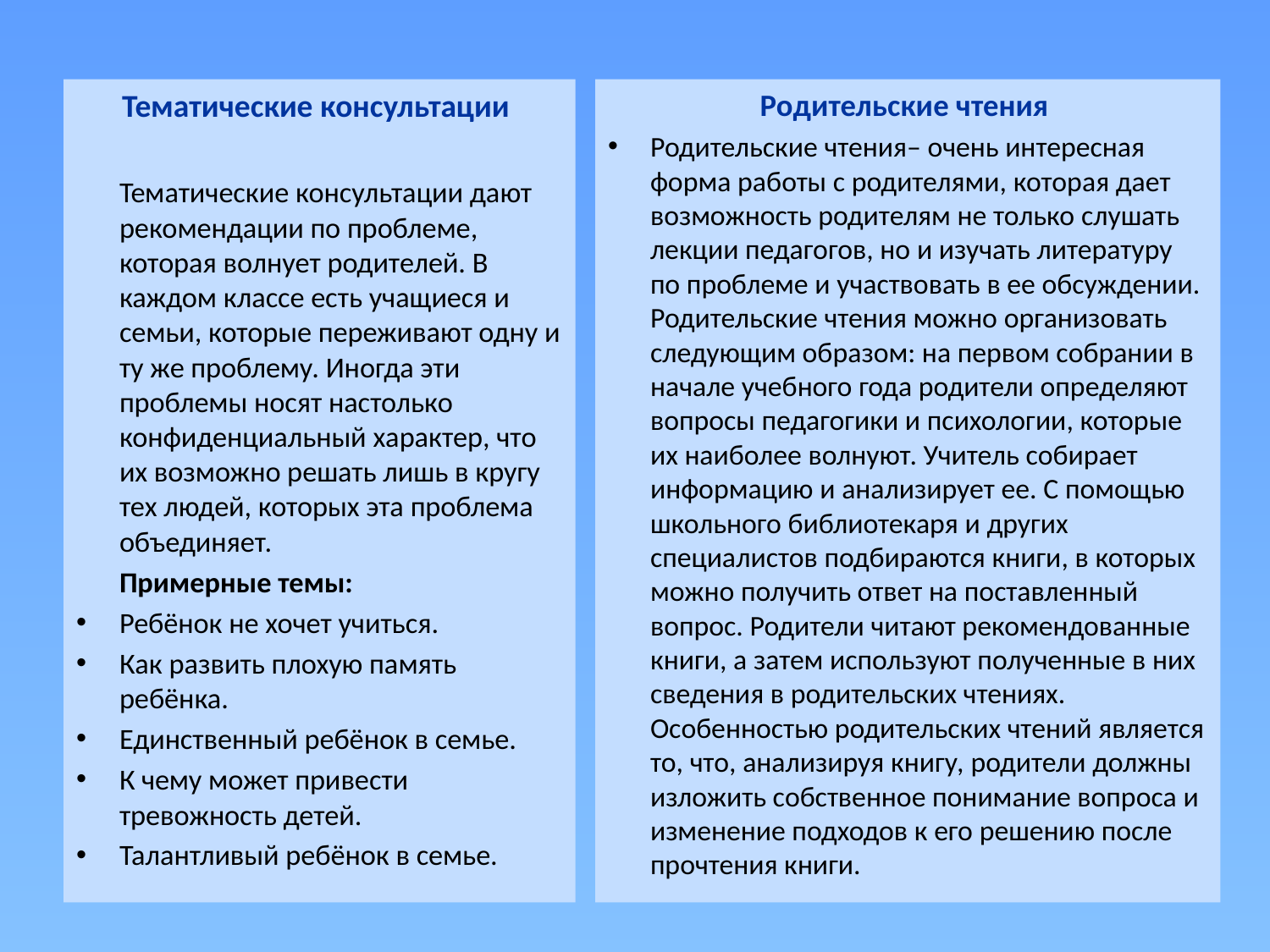

#
Тематические консультации

	Тематические консультации дают рекомендации по проблеме, которая волнует родителей. В каждом классе есть учащиеся и семьи, которые переживают одну и ту же проблему. Иногда эти проблемы носят настолько конфиденциальный характер, что их возможно решать лишь в кругу тех людей, которых эта проблема объединяет.
	Примерные темы:
Ребёнок не хочет учиться.
Как развить плохую память ребёнка.
Единственный ребёнок в семье.
К чему может привести тревожность детей.
Талантливый ребёнок в семье.

Родительские чтения
Родительские чтения– очень интересная форма работы с родителями, которая дает возможность родителям не только слушать лекции педагогов, но и изучать литературу по проблеме и участвовать в ее обсуждении. Родительские чтения можно организовать следующим образом: на первом собрании в начале учебного года родители определяют вопросы педагогики и психологии, которые их наиболее волнуют. Учитель собирает информацию и анализирует ее. С помощью школьного библиотекаря и других специалистов подбираются книги, в которых можно получить ответ на поставленный вопрос. Родители читают рекомендованные книги, а затем используют полученные в них сведения в родительских чтениях. Особенностью родительских чтений является то, что, анализируя книгу, родители должны изложить собственное понимание вопроса и изменение подходов к его решению после прочтения книги.